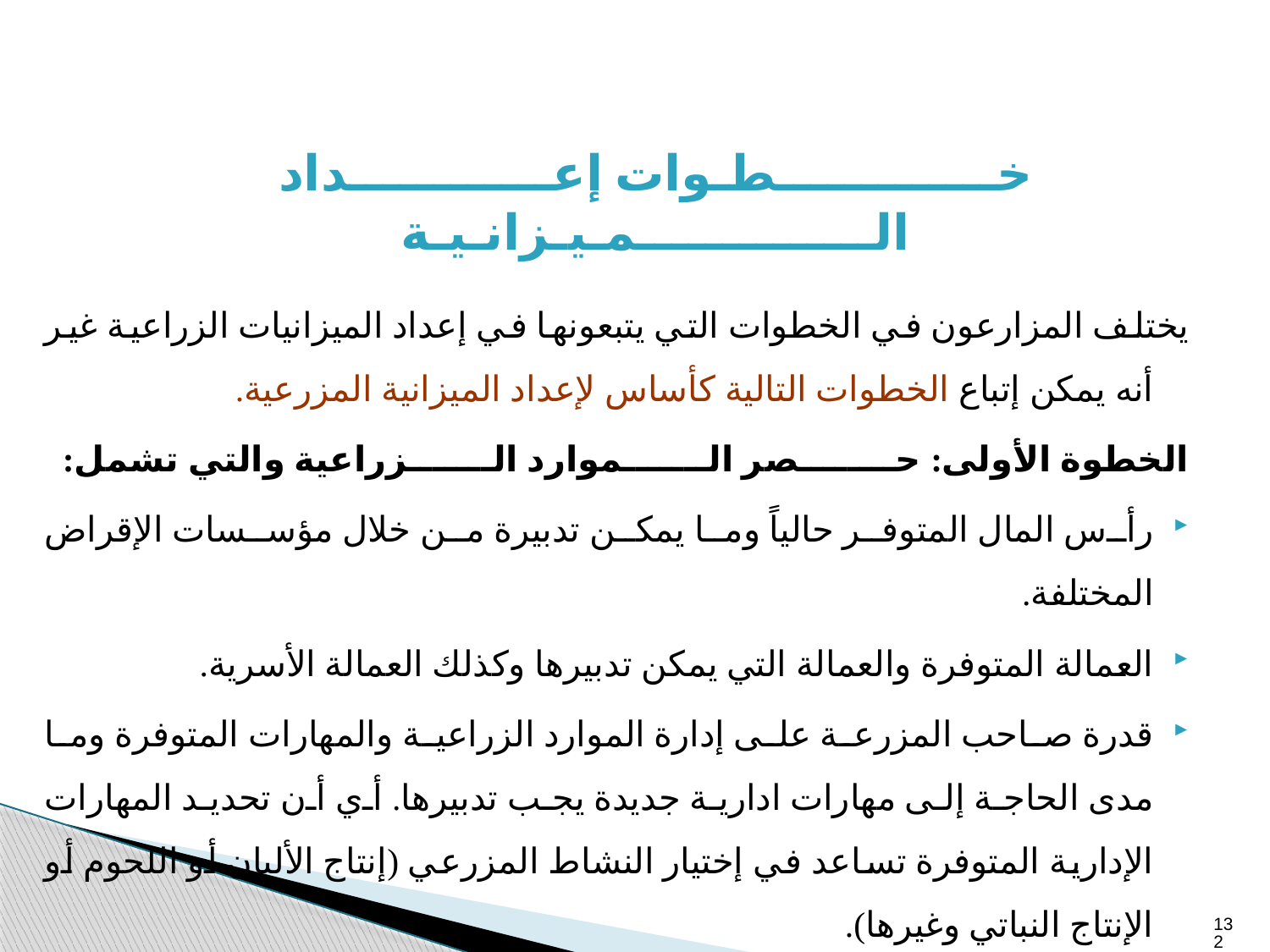

# خـــــــــــــطـوات إعــــــــــــداد الــــــــــــــمـيـزانـيـة
يختلف المزارعون في الخطوات التي يتبعونها في إعداد الميزانيات الزراعية غير أنه يمكن إتباع الخطوات التالية كأساس لإعداد الميزانية المزرعية.
الخطوة الأولى: حــــــــصر الـــــــموارد الـــــــزراعية والتي تشمل:
رأس المال المتوفر حالياً وما يمكن تدبيرة من خلال مؤسسات الإقراض المختلفة.
العمالة المتوفرة والعمالة التي يمكن تدبيرها وكذلك العمالة الأسرية.
قدرة صاحب المزرعة على إدارة الموارد الزراعية والمهارات المتوفرة وما مدى الحاجة إلى مهارات ادارية جديدة يجب تدبيرها. أي أن تحديد المهارات الإدارية المتوفرة تساعد في إختيار النشاط المزرعي (إنتاج الألبان أو اللحوم أو الإنتاج النباتي وغيرها).
132